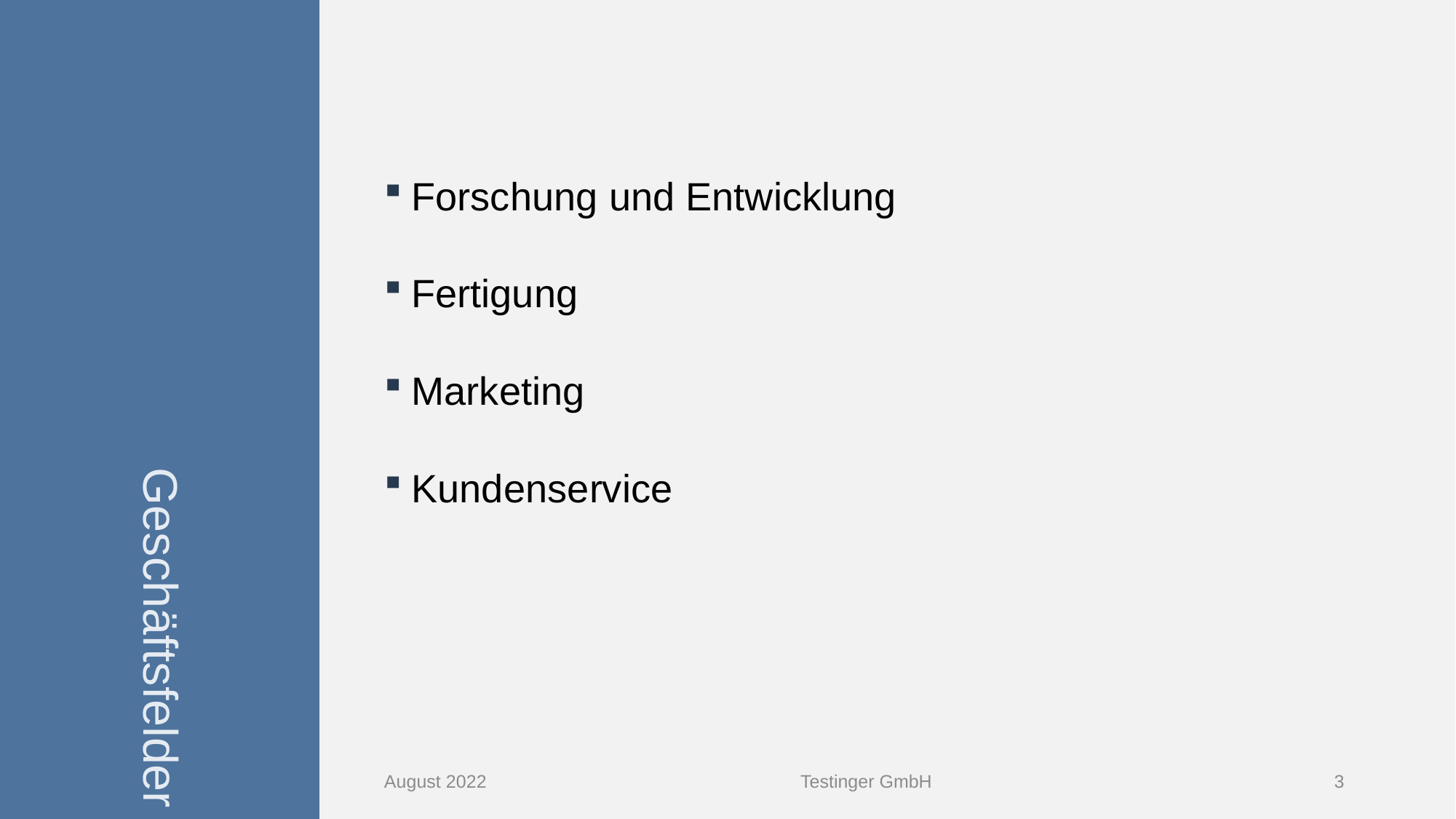

# Geschäftsfelder
Forschung und Entwicklung
Fertigung
Marketing
Kundenservice
August 2022
Testinger GmbH
3